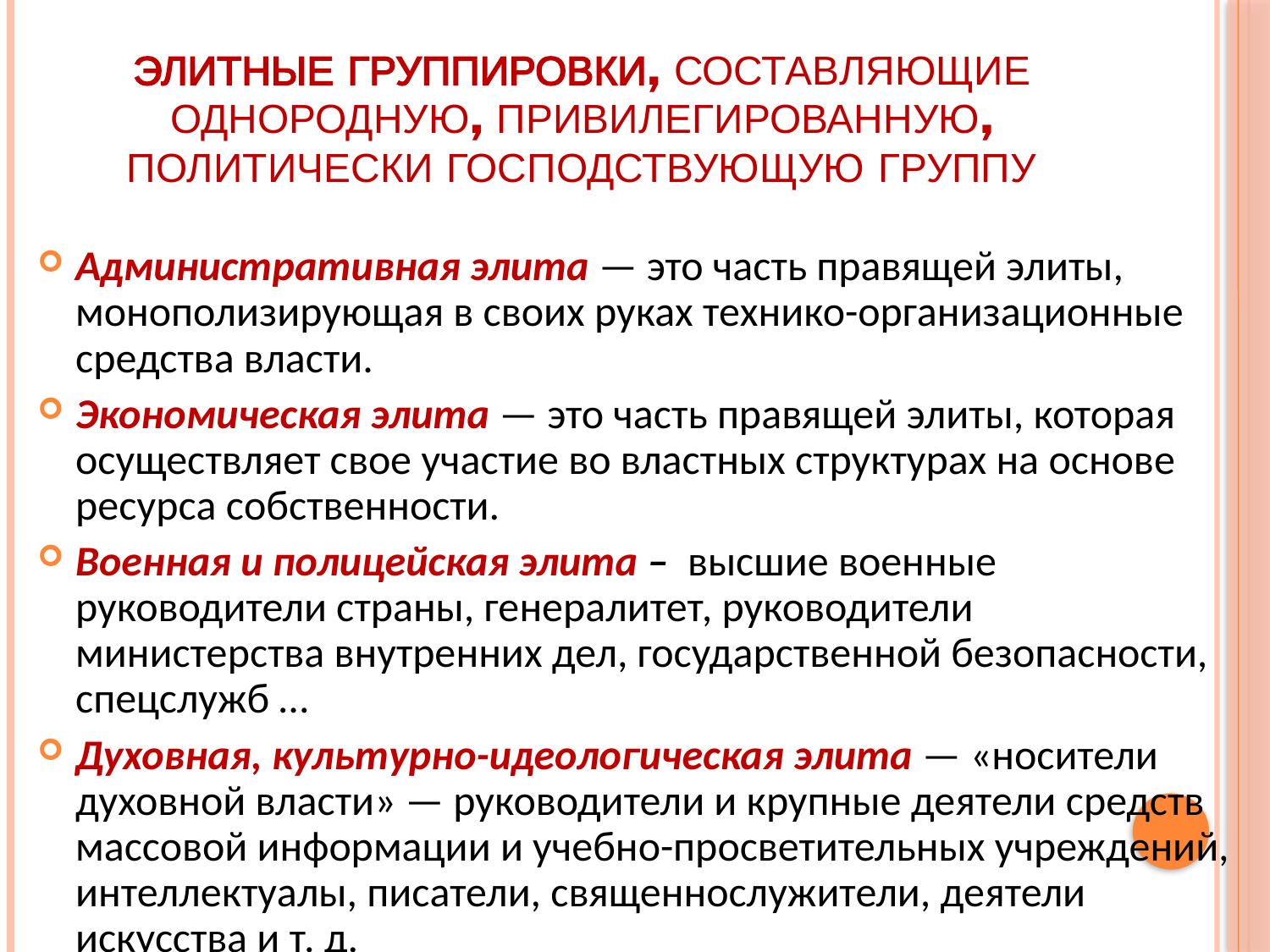

# Элитные группировки, составляющие однородную, привилегированную, политически господствующую группу
Административная элита — это часть правящей элиты, монополизирующая в своих руках технико-организационные средства власти.
Экономическая элита — это часть правящей элиты, которая осуществляет свое участие во властных структурах на основе ресурса собственности.
Военная и полицейская элита –  высшие военные руководители страны, генералитет, руководители министерства внутренних дел, государственной безопасности, спецслужб …
Духовная, культурно-идеологическая элита — «носители духовной власти» — руководители и крупные деятели средств массовой информации и учебно-просветительных учреждений, интеллектуалы, писатели, священнослужители, деятели искусства и т. д.